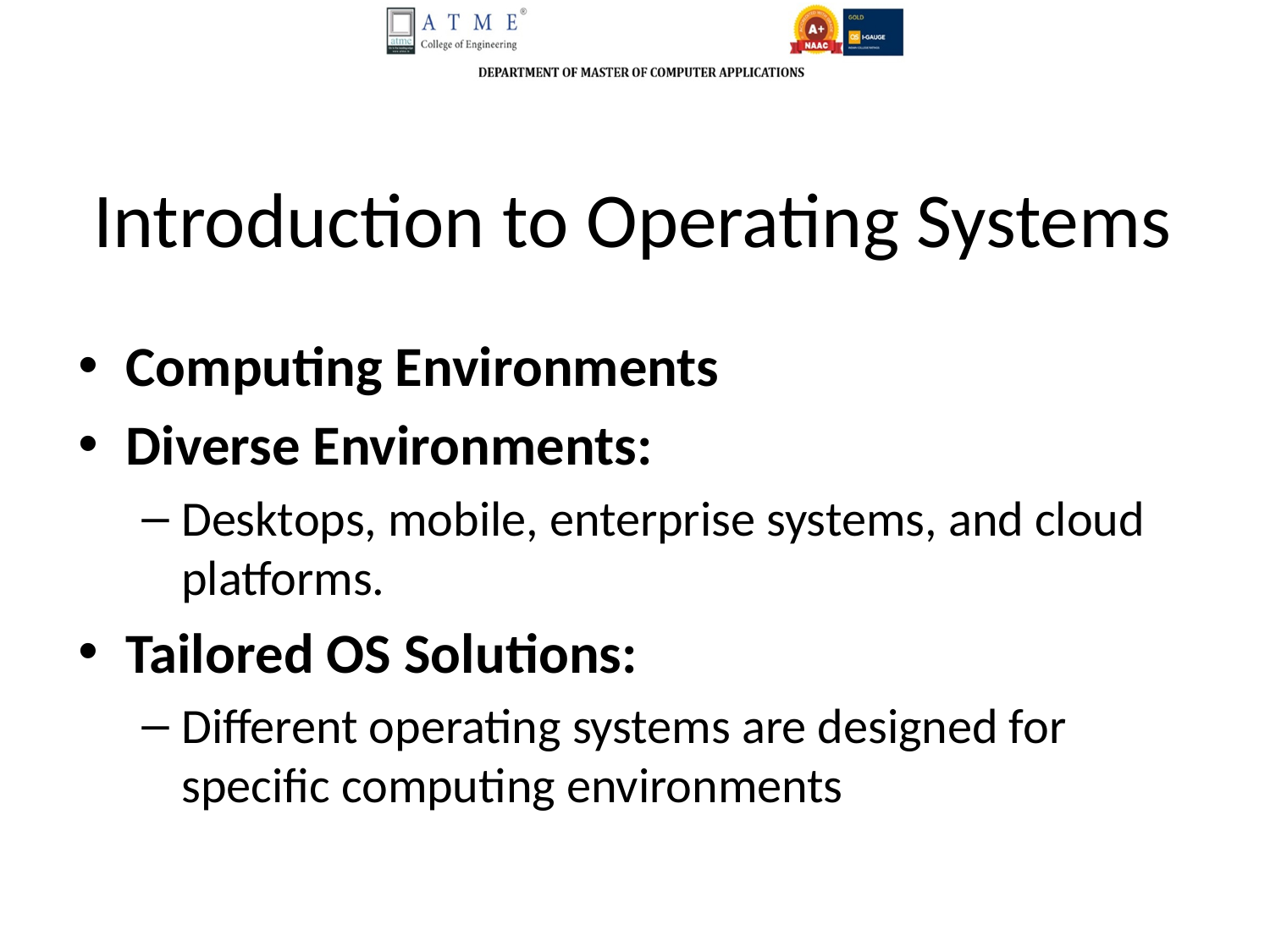

# Introduction to Operating Systems
Computing Environments
Diverse Environments:
Desktops, mobile, enterprise systems, and cloud platforms.
Tailored OS Solutions:
Different operating systems are designed for specific computing environments